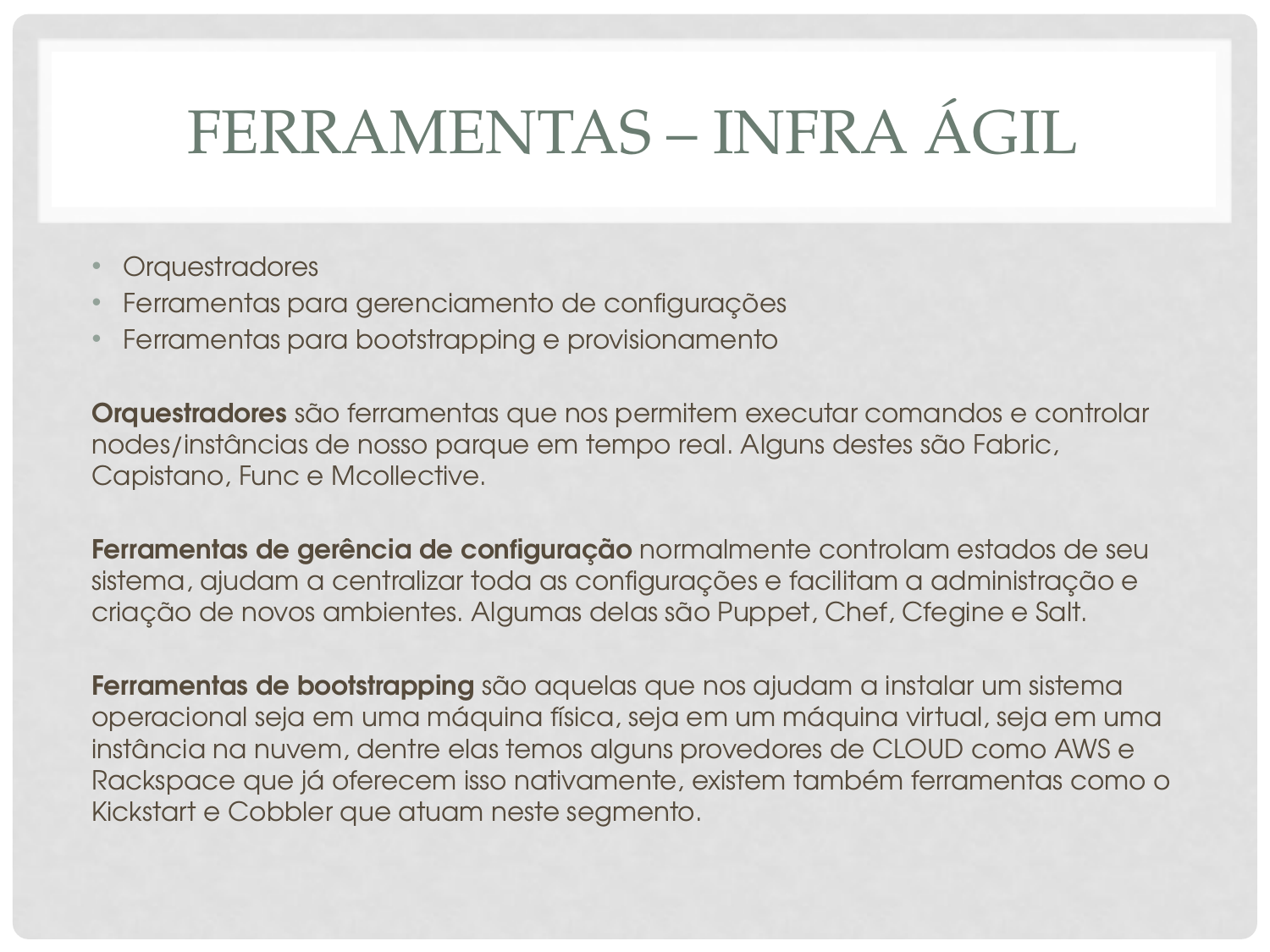

# Ferramentas – Infra Ágil
Orquestradores
Ferramentas para gerenciamento de configurações
Ferramentas para bootstrapping e provisionamento

Orquestradores são ferramentas que nos permitem executar comandos e controlar nodes/instâncias de nosso parque em tempo real. Alguns destes são Fabric, Capistano, Func e Mcollective.

Ferramentas de gerência de configuração normalmente controlam estados de seu sistema, ajudam a centralizar toda as configurações e facilitam a administração e criação de novos ambientes. Algumas delas são Puppet, Chef, Cfegine e Salt.

Ferramentas de bootstrapping são aquelas que nos ajudam a instalar um sistema operacional seja em uma máquina física, seja em um máquina virtual, seja em uma instância na nuvem, dentre elas temos alguns provedores de CLOUD como AWS e Rackspace que já oferecem isso nativamente, existem também ferramentas como o Kickstart e Cobbler que atuam neste segmento.